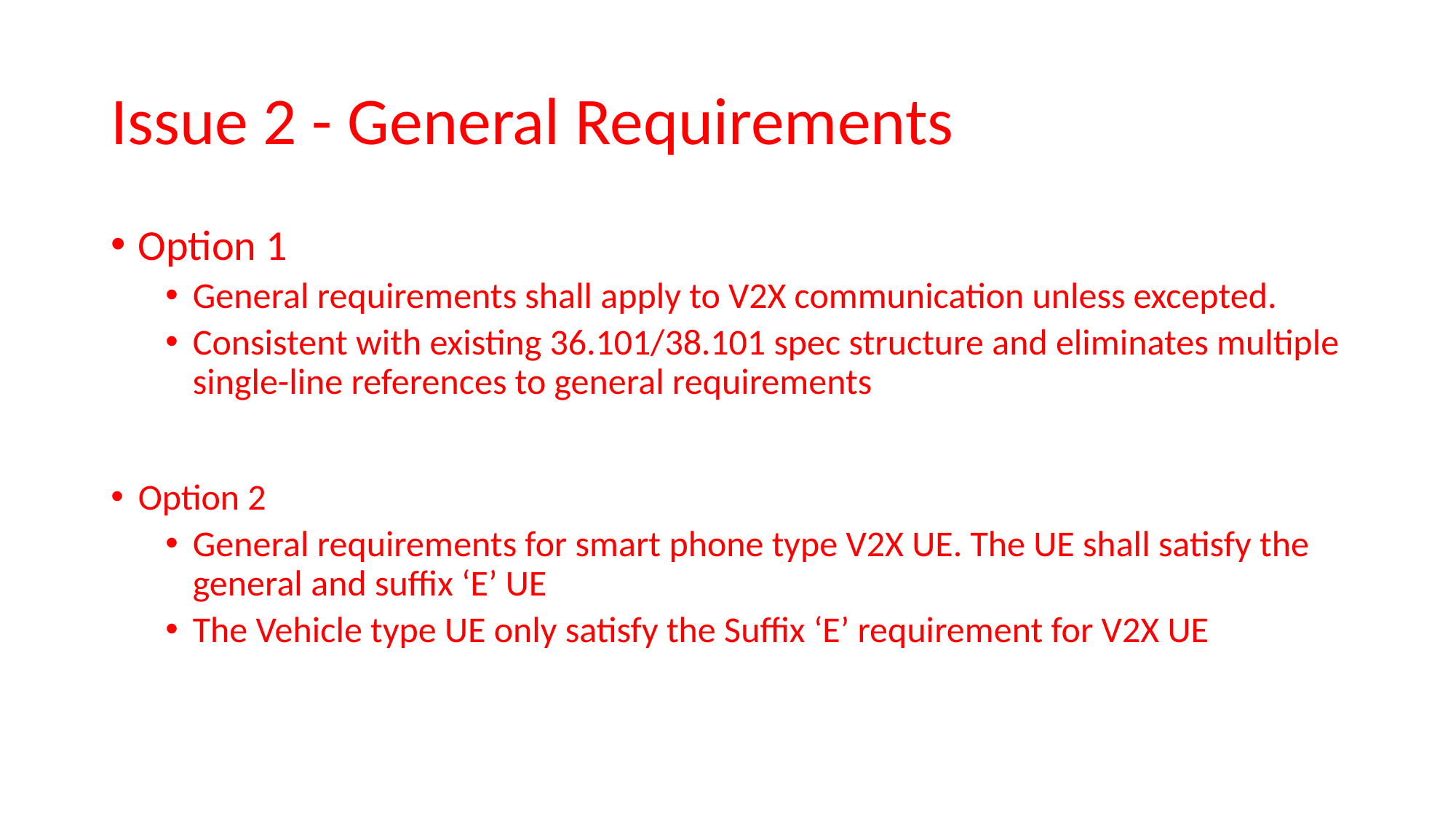

# Issue 2 - General Requirements
Option 1
General requirements shall apply to V2X communication unless excepted.
Consistent with existing 36.101/38.101 spec structure and eliminates multiple single-line references to general requirements

Option 2
General requirements for smart phone type V2X UE. The UE shall satisfy the general and suffix ‘E’ UE
The Vehicle type UE only satisfy the Suffix ‘E’ requirement for V2X UE